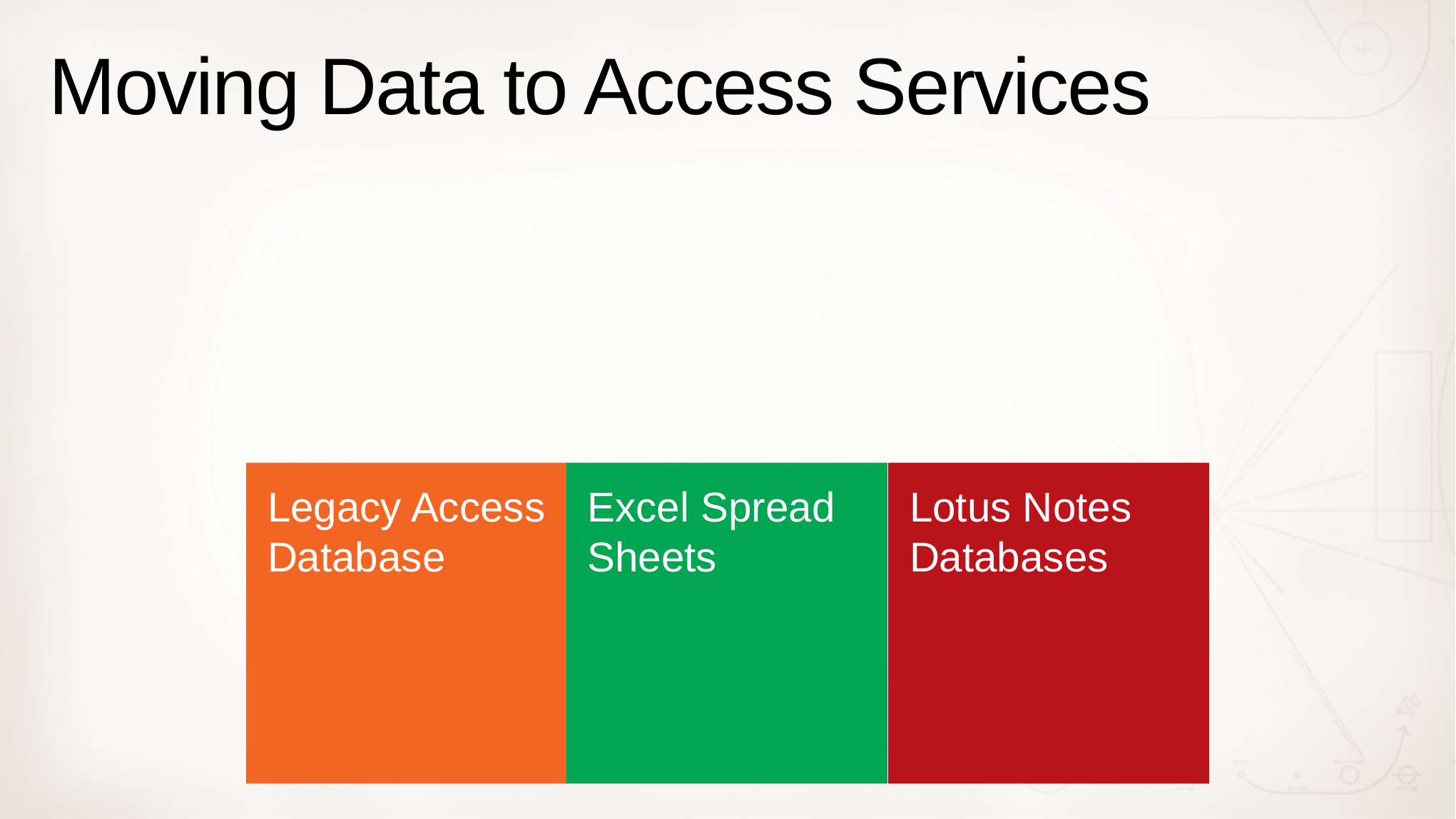

# Moving Data to Access Services
Legacy Access Database

Excel Spread Sheets
Lotus Notes Databases